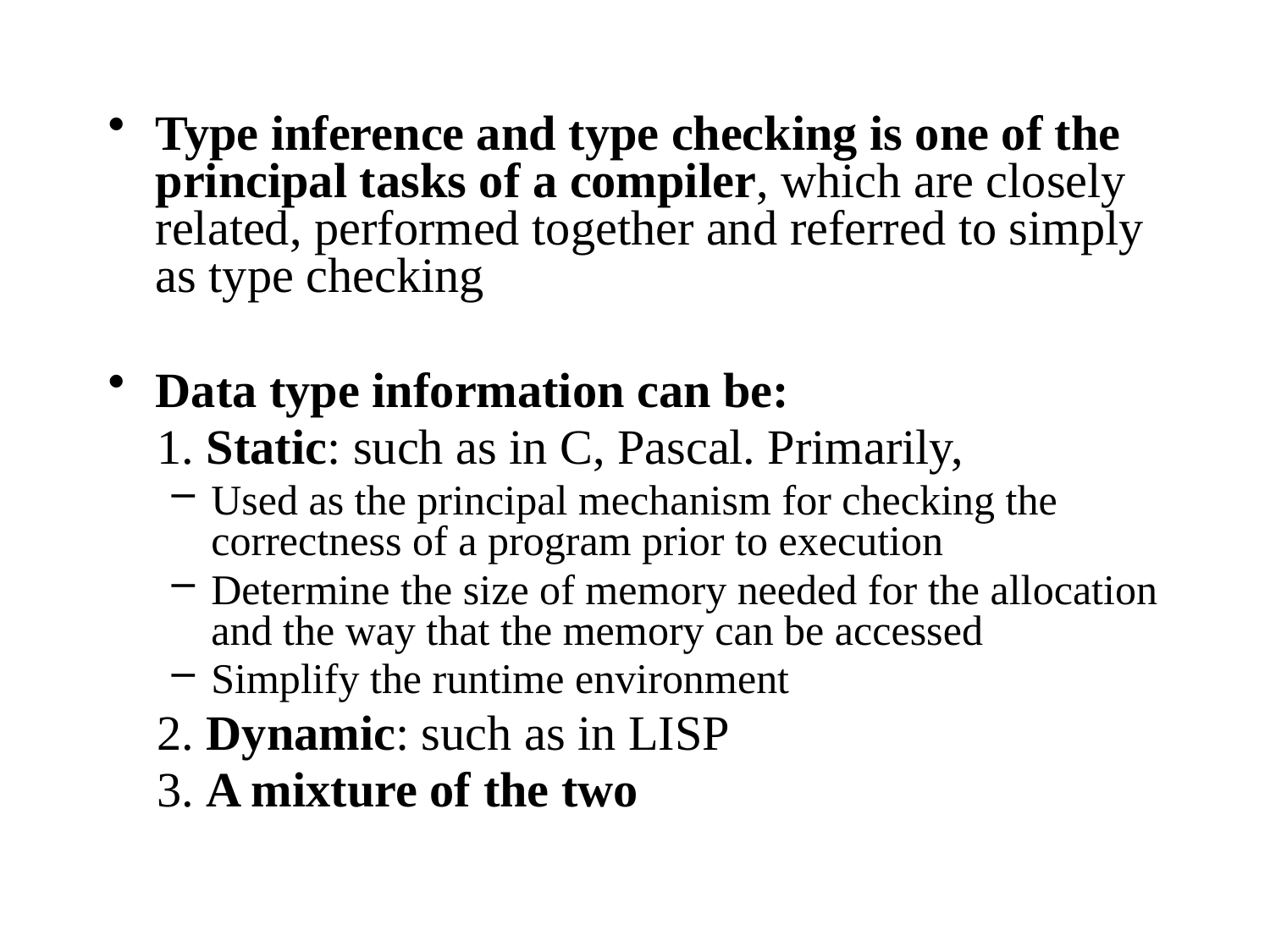

Type inference and type checking is one of the principal tasks of a compiler, which are closely related, performed together and referred to simply as type checking

Data type information can be:
    1. Static: such as in C, Pascal. Primarily,
Used as the principal mechanism for checking the correctness of a program prior to execution
Determine the size of memory needed for the allocation and the way that the memory can be accessed
Simplify the runtime environment
    2. Dynamic: such as in LISP
    3. A mixture of the two